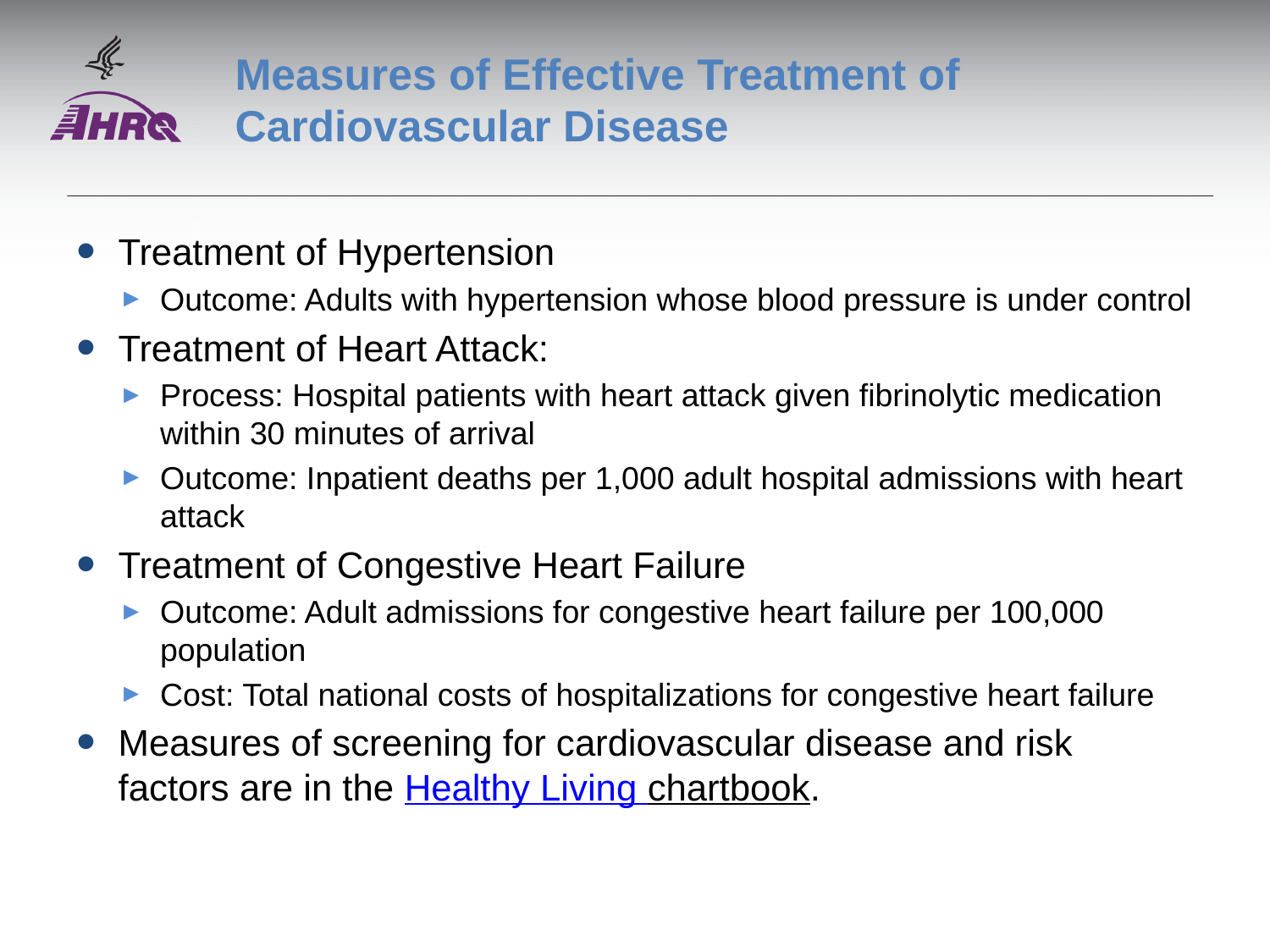

# Measures of Effective Treatment of Cardiovascular Disease
Treatment of Hypertension
Outcome: Adults with hypertension whose blood pressure is under control
Treatment of Heart Attack:
Process: Hospital patients with heart attack given fibrinolytic medication within 30 minutes of arrival
Outcome: Inpatient deaths per 1,000 adult hospital admissions with heart attack
Treatment of Congestive Heart Failure
Outcome: Adult admissions for congestive heart failure per 100,000 population
Cost: Total national costs of hospitalizations for congestive heart failure
Measures of screening for cardiovascular disease and risk factors are in the Healthy Living chartbook.